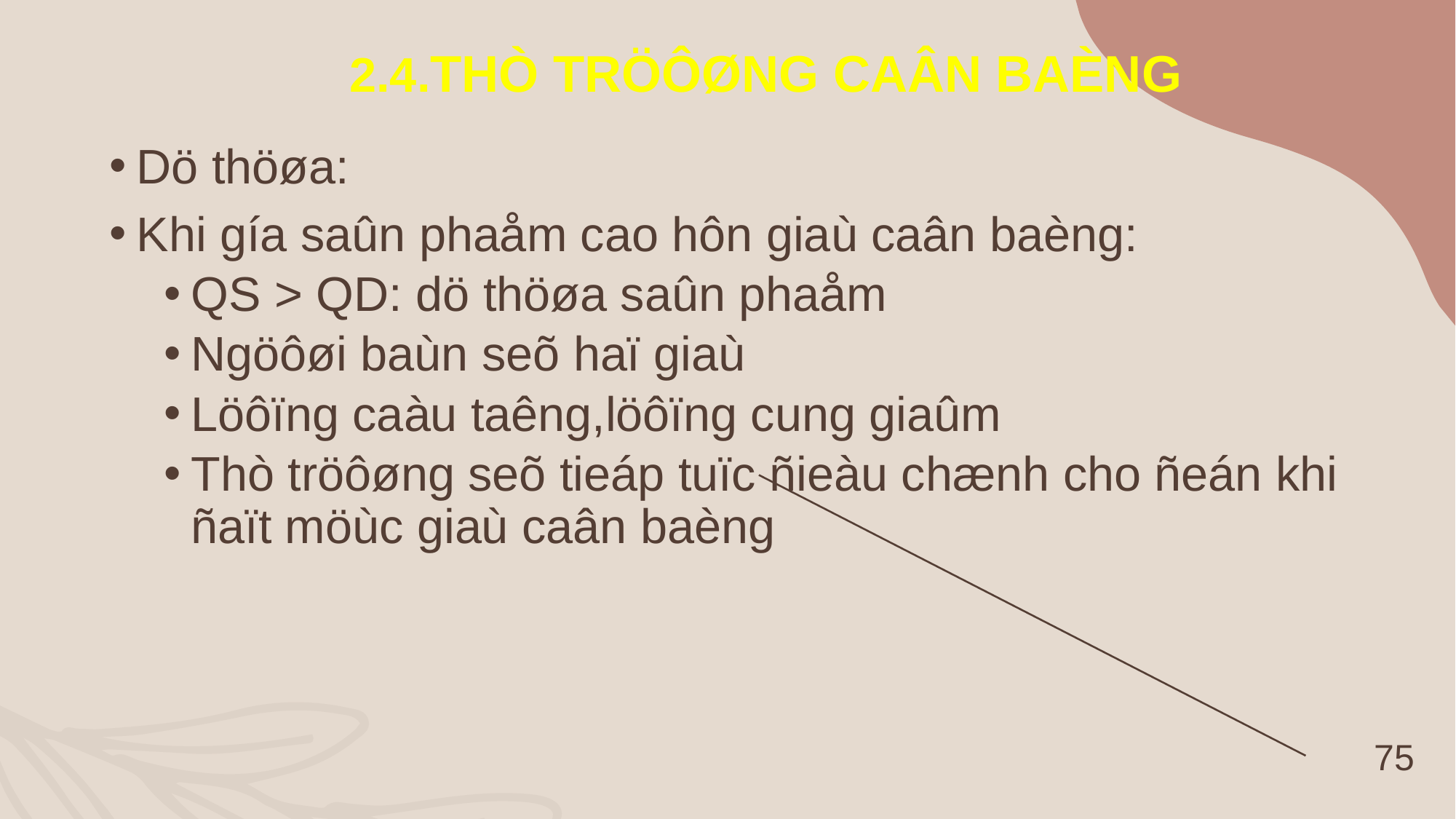

2.4.THÒ TRÖÔØNG CAÂN BAÈNG
Dö thöøa:
Khi gía saûn phaåm cao hôn giaù caân baèng:
QS > QD: dö thöøa saûn phaåm
Ngöôøi baùn seõ haï giaù
Löôïng caàu taêng,löôïng cung giaûm
Thò tröôøng seõ tieáp tuïc ñieàu chænh cho ñeán khi ñaït möùc giaù caân baèng
75